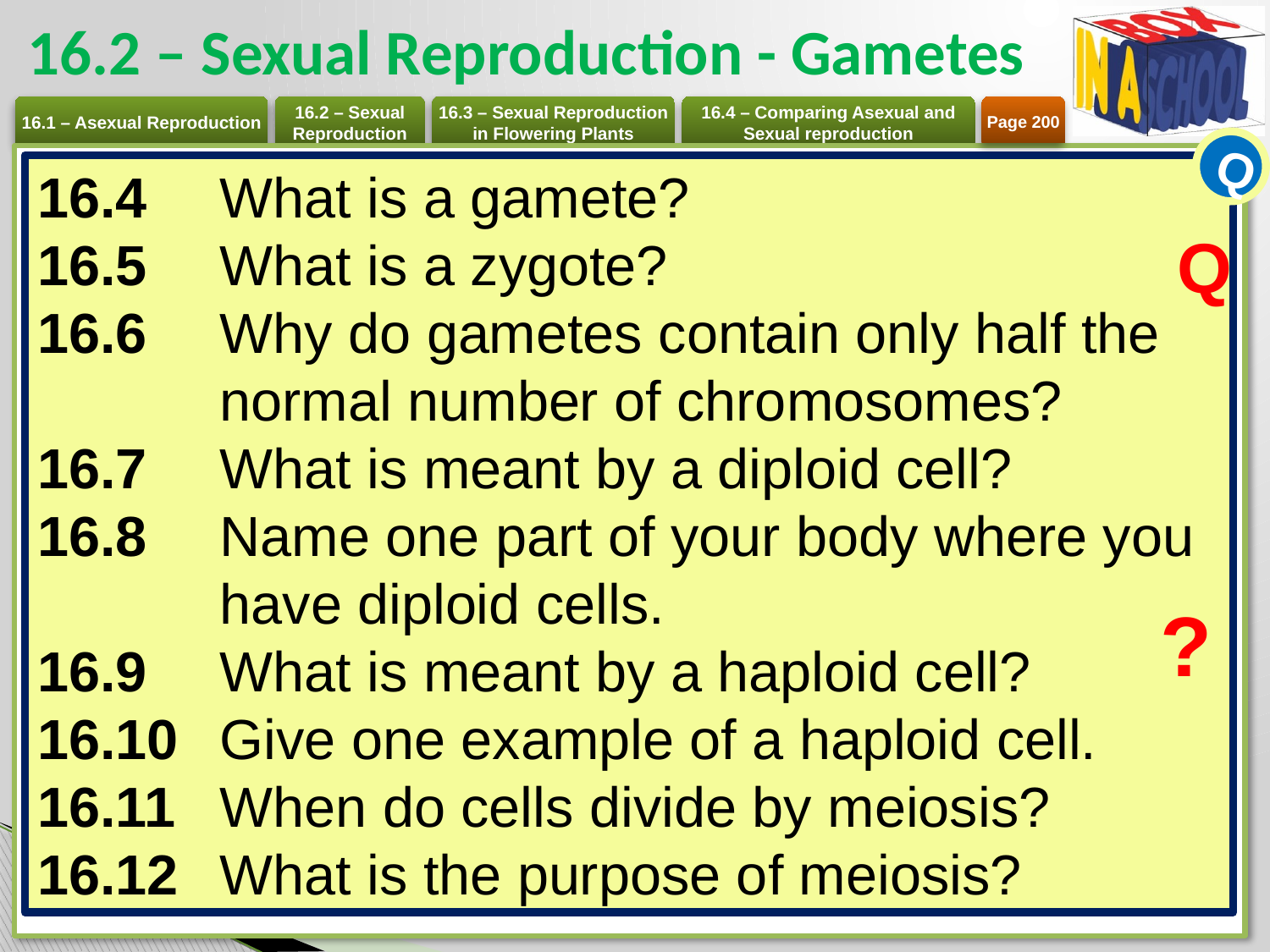

# 16.2 – Sexual Reproduction - Gametes
Page 200
Q
16.4 	What is a gamete?
16.5 	What is a zygote?
16.6 	Why do gametes contain only half the normal number of chromosomes?
16.7 	What is meant by a diploid cell?
16.8 	Name one part of your body where you have diploid cells.
16.9 	What is meant by a haploid cell?
16.10 	Give one example of a haploid cell.
16.11 	When do cells divide by meiosis?
16.12 	What is the purpose of meiosis?
Q
?